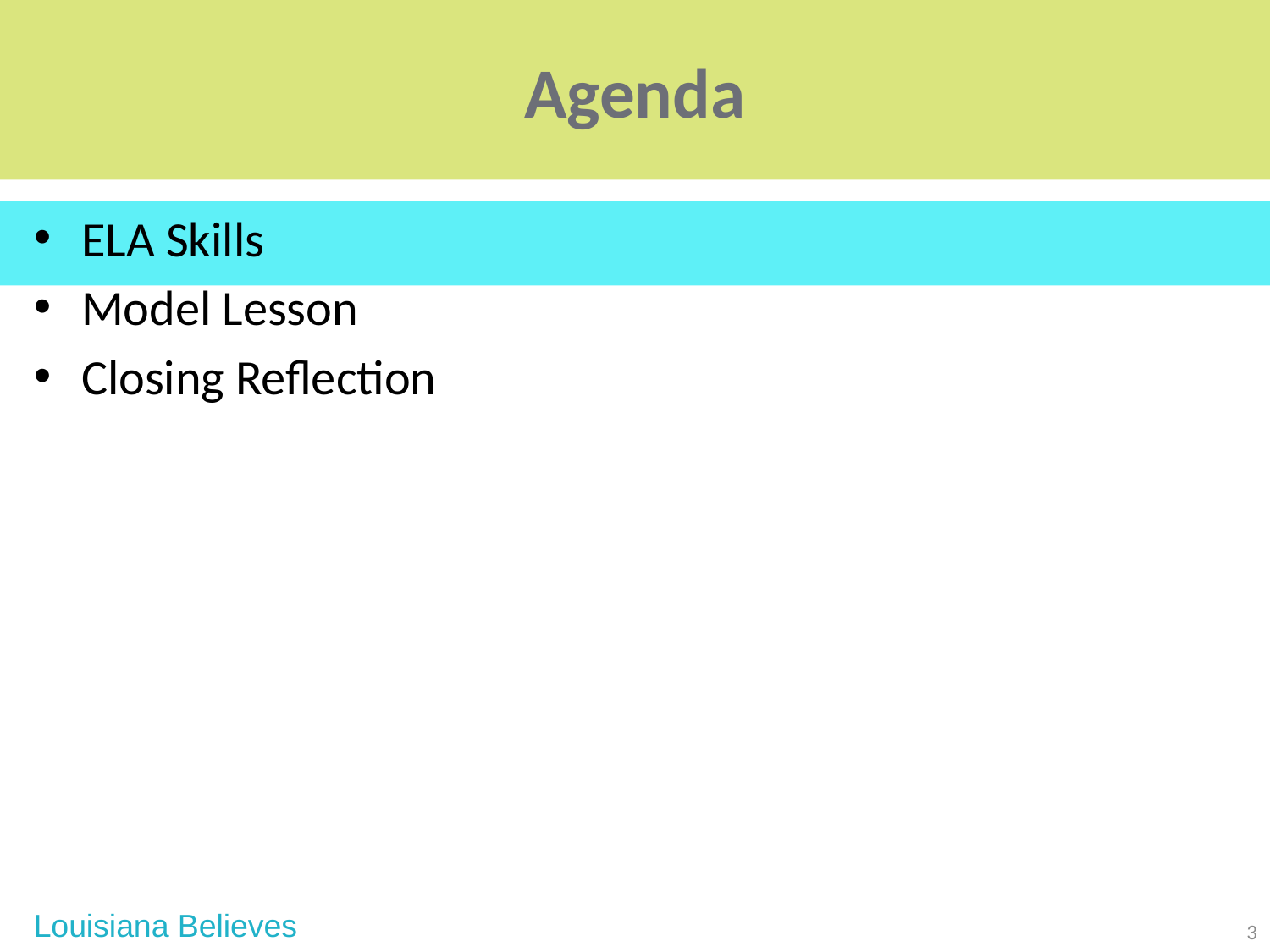

# Agenda

ELA Skills
Model Lesson
Closing Reflection
Louisiana Believes
3